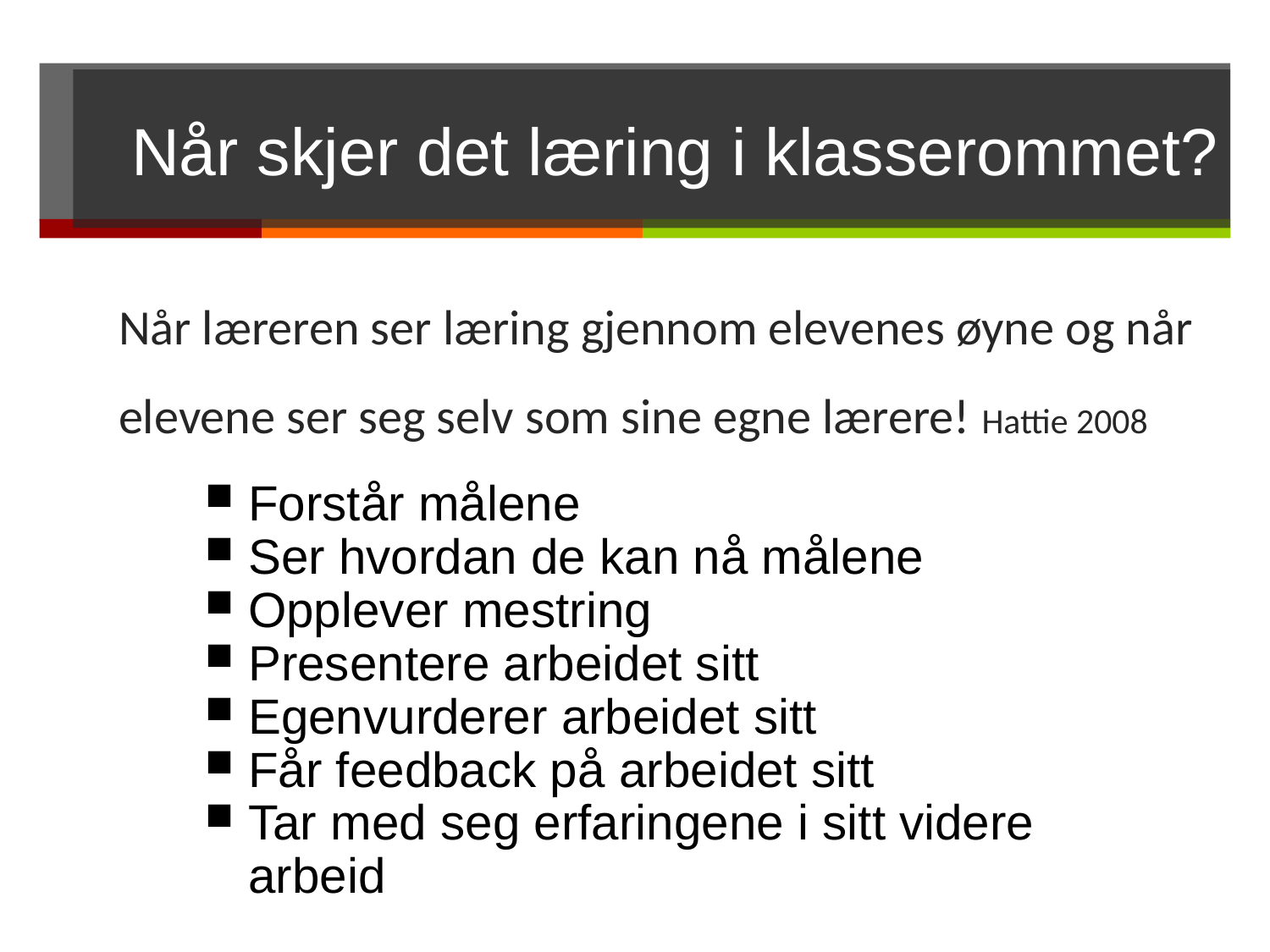

# Når skjer det læring i klasserommet?
Når læreren ser læring gjennom elevenes øyne og når
elevene ser seg selv som sine egne lærere! Hattie 2008

Forstår målene
Ser hvordan de kan nå målene
Opplever mestring
Presentere arbeidet sitt
Egenvurderer arbeidet sitt
Får feedback på arbeidet sitt
Tar med seg erfaringene i sitt videre arbeid